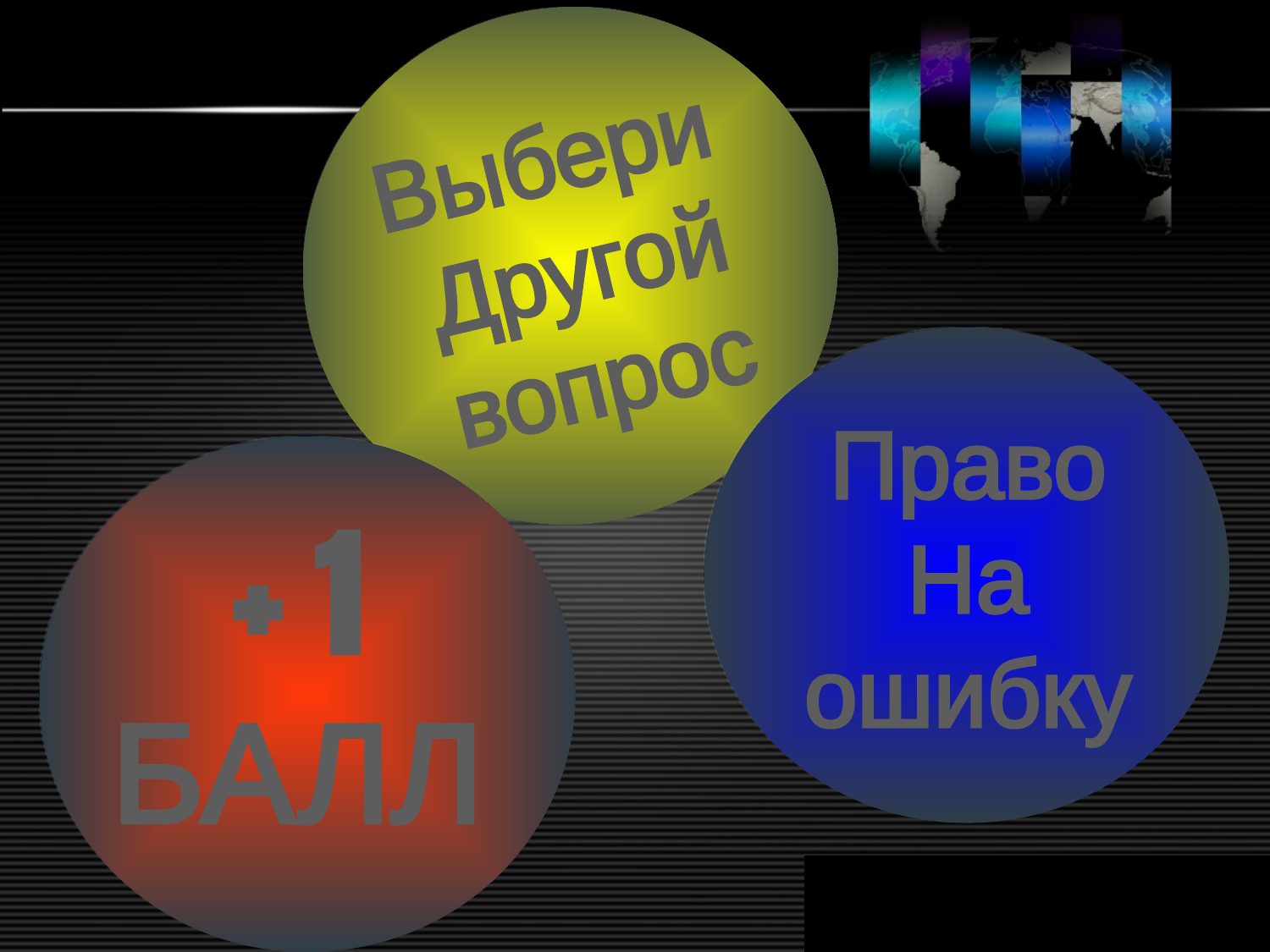

Выбери
Другой
вопрос
#

Право
На
ошибку

+ 1 БАЛЛ

www.themegallery.com